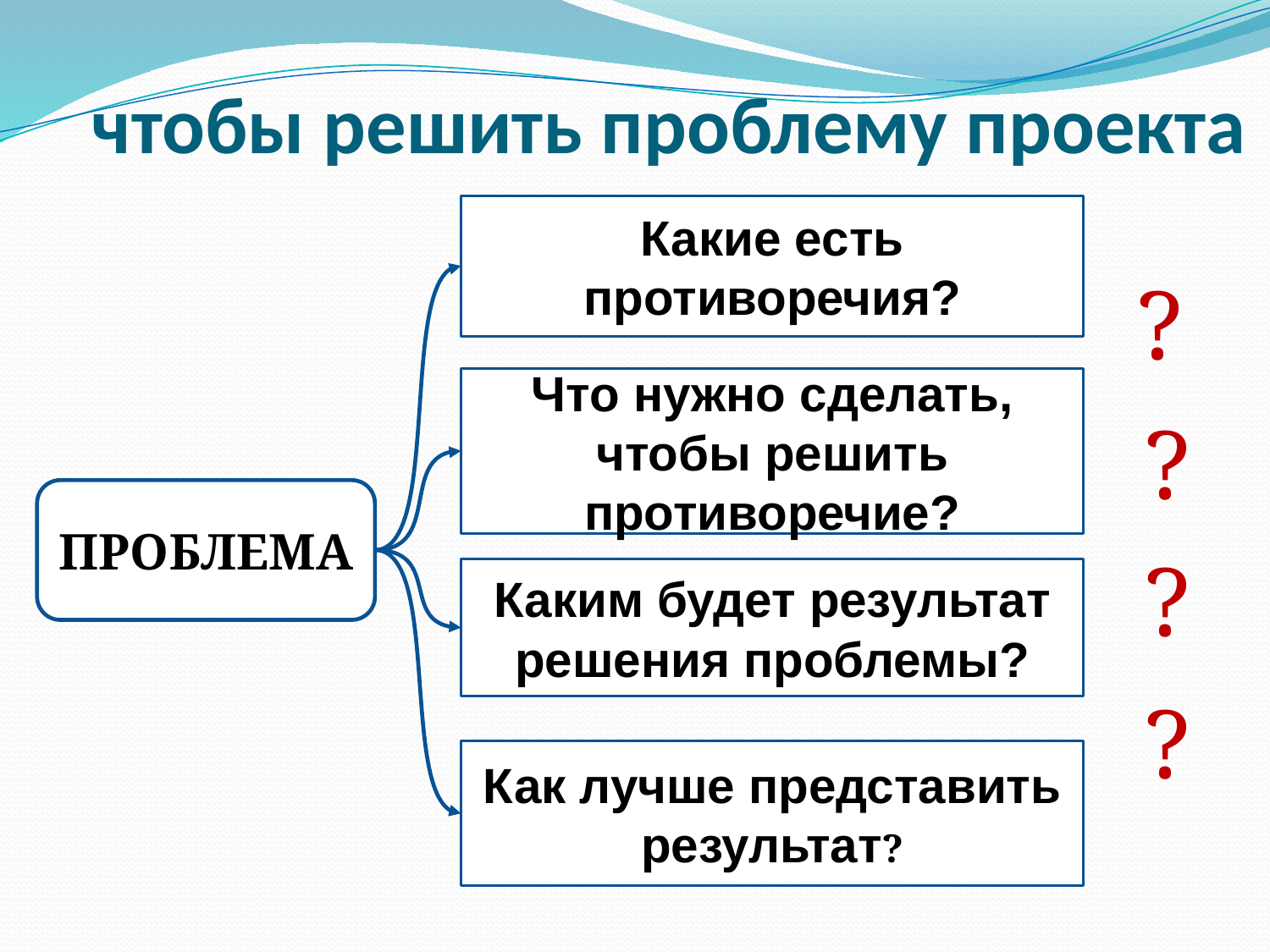

# чтобы решить проблему проекта
Какие есть противоречия?
?
Что нужно сделать, чтобы решить противоречие?
?
ПРОБЛЕМА
?
Каким будет результат решения проблемы?
?
Как лучше представить результат?